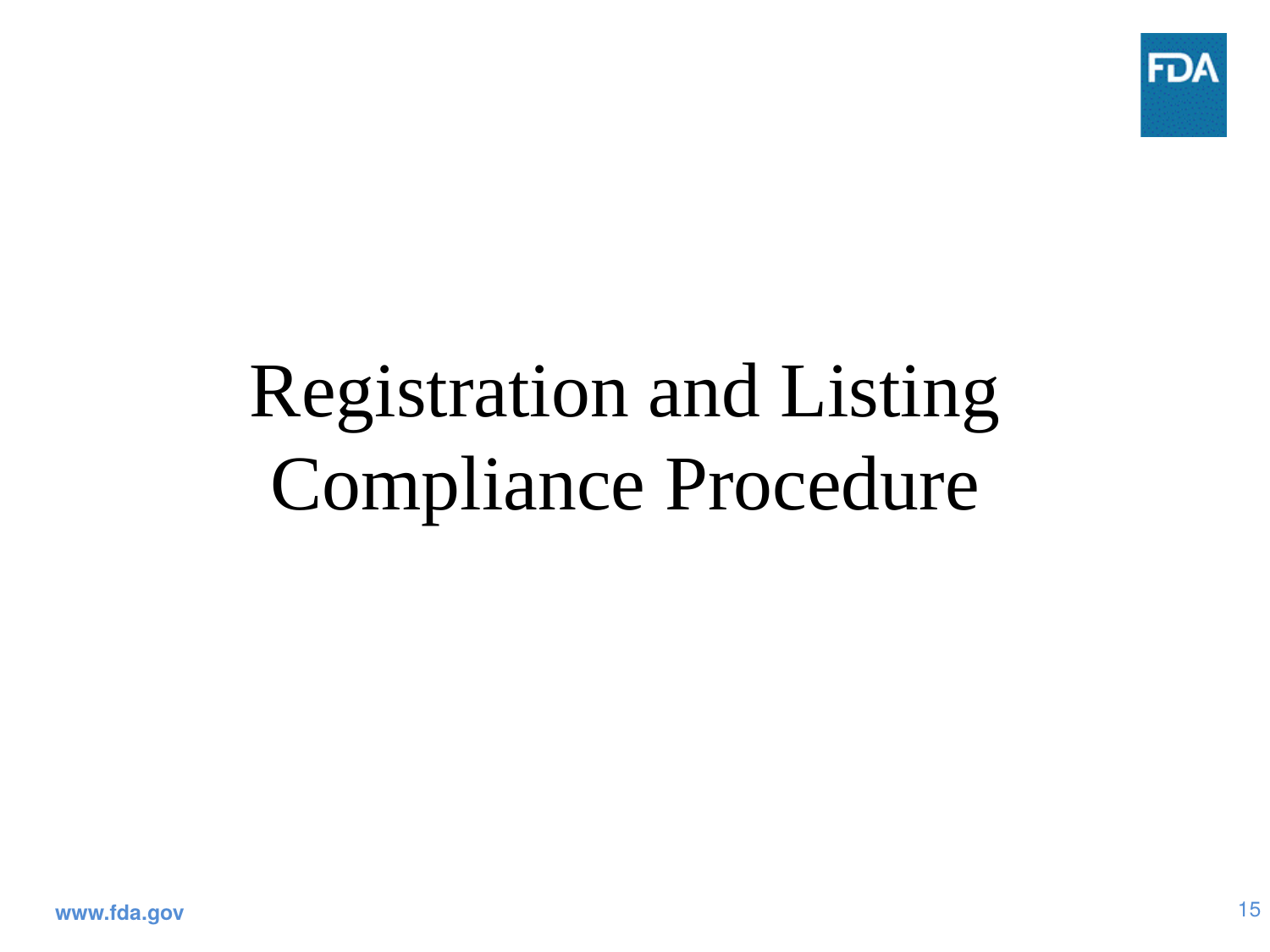

# Registration and Listing Compliance Procedure
www.fda.gov